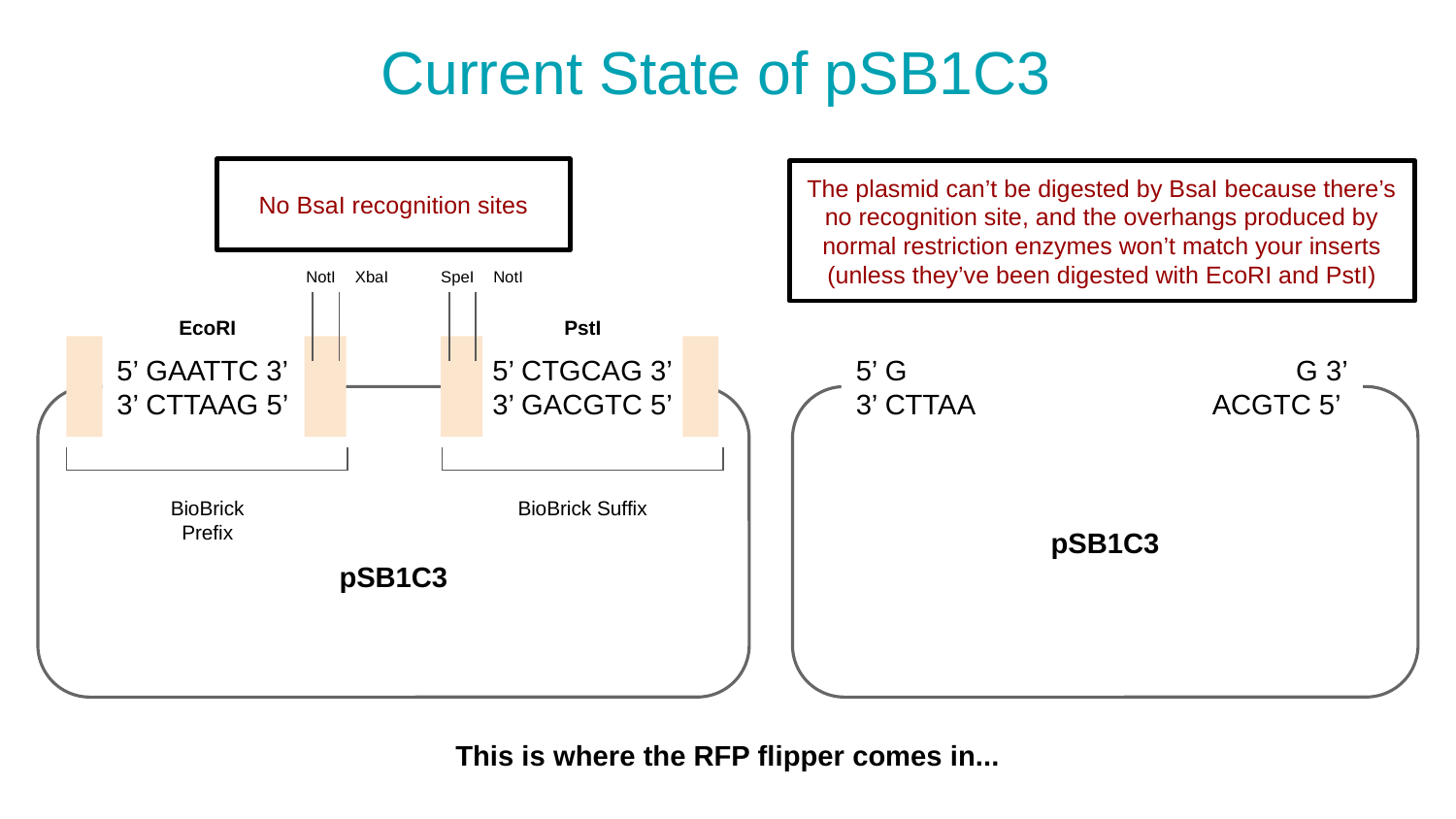

Current State of pSB1C3
No BsaI recognition sites
The plasmid can’t be digested by BsaI because there’s no recognition site, and the overhangs produced by normal restriction enzymes won’t match your inserts (unless they’ve been digested with EcoRI and PstI)
NotI
XbaI
SpeI
NotI
EcoRI
PstI

5’ GAATTC 3’
3’ CTTAAG 5’

5’ CTGCAG 3’
3’ GACGTC 5’

5’ G
3’ CTTAA
 G 3’
 ACGTC 5’

pSB1C3
pSB1C3
BioBrick Prefix
BioBrick Suffix
This is where the RFP flipper comes in...